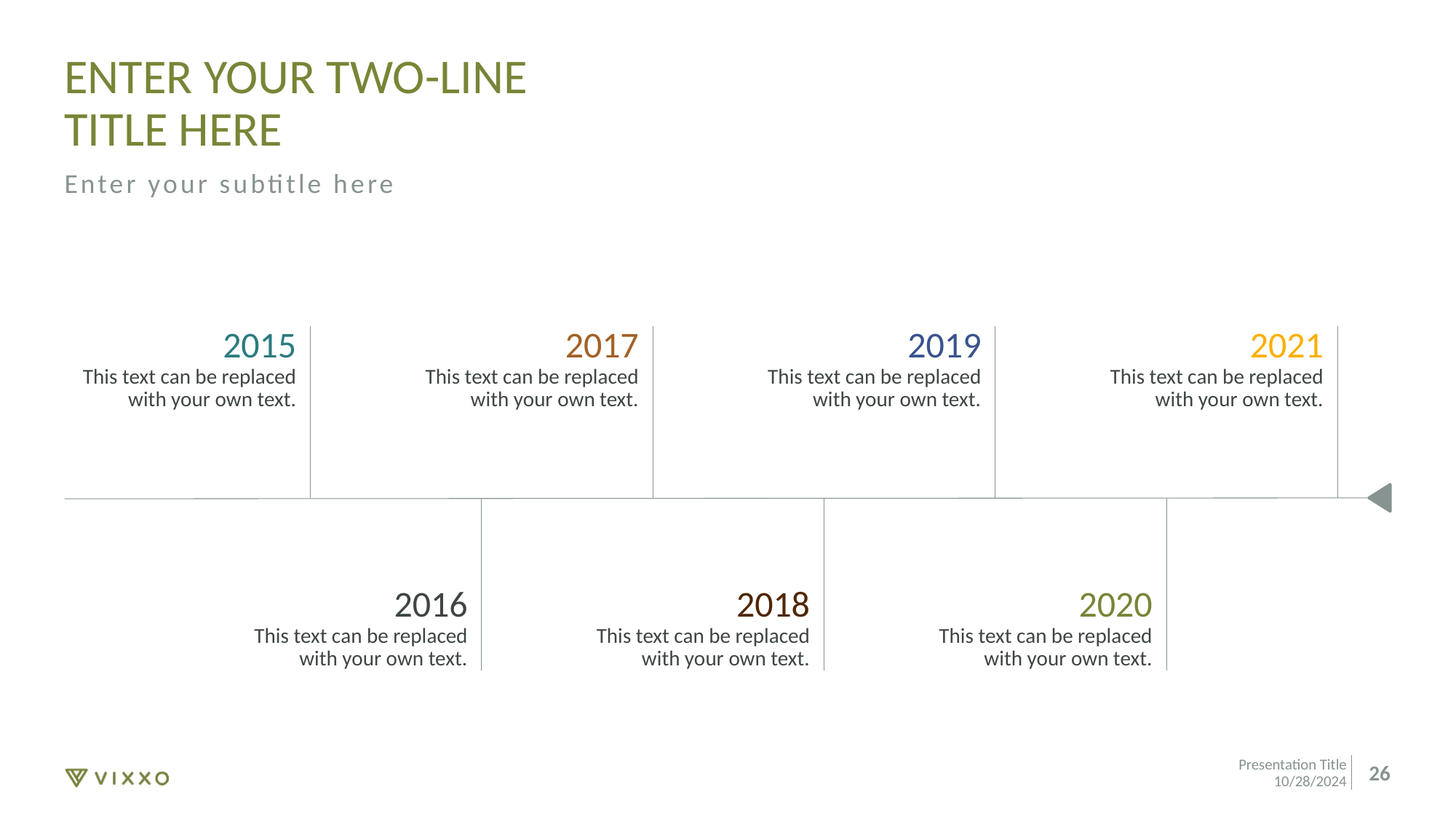

# enter Your two-line title here
Enter your subtitle here
2015
This text can be replaced
with your own text.
2017
This text can be replaced
with your own text.
2019
This text can be replaced
with your own text.
2021
This text can be replaced
with your own text.

2016
This text can be replaced
with your own text.
2018
This text can be replaced
with your own text.
2020
This text can be replaced
with your own text.
10/28/2024
Presentation Title
26